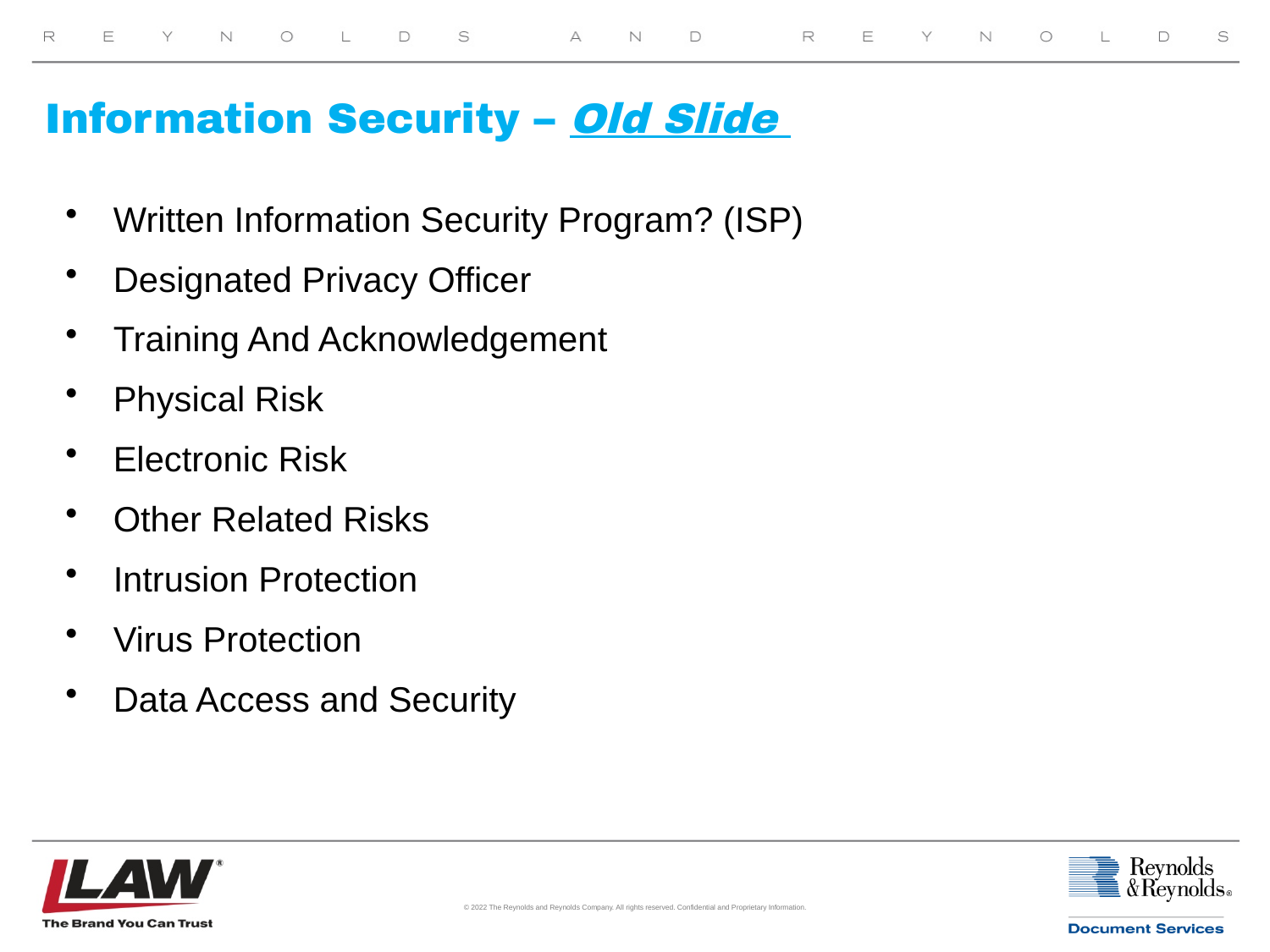

# Information Security – Old Slide
Written Information Security Program? (ISP)
Designated Privacy Officer
Training And Acknowledgement
Physical Risk
Electronic Risk
Other Related Risks
Intrusion Protection
Virus Protection
Data Access and Security